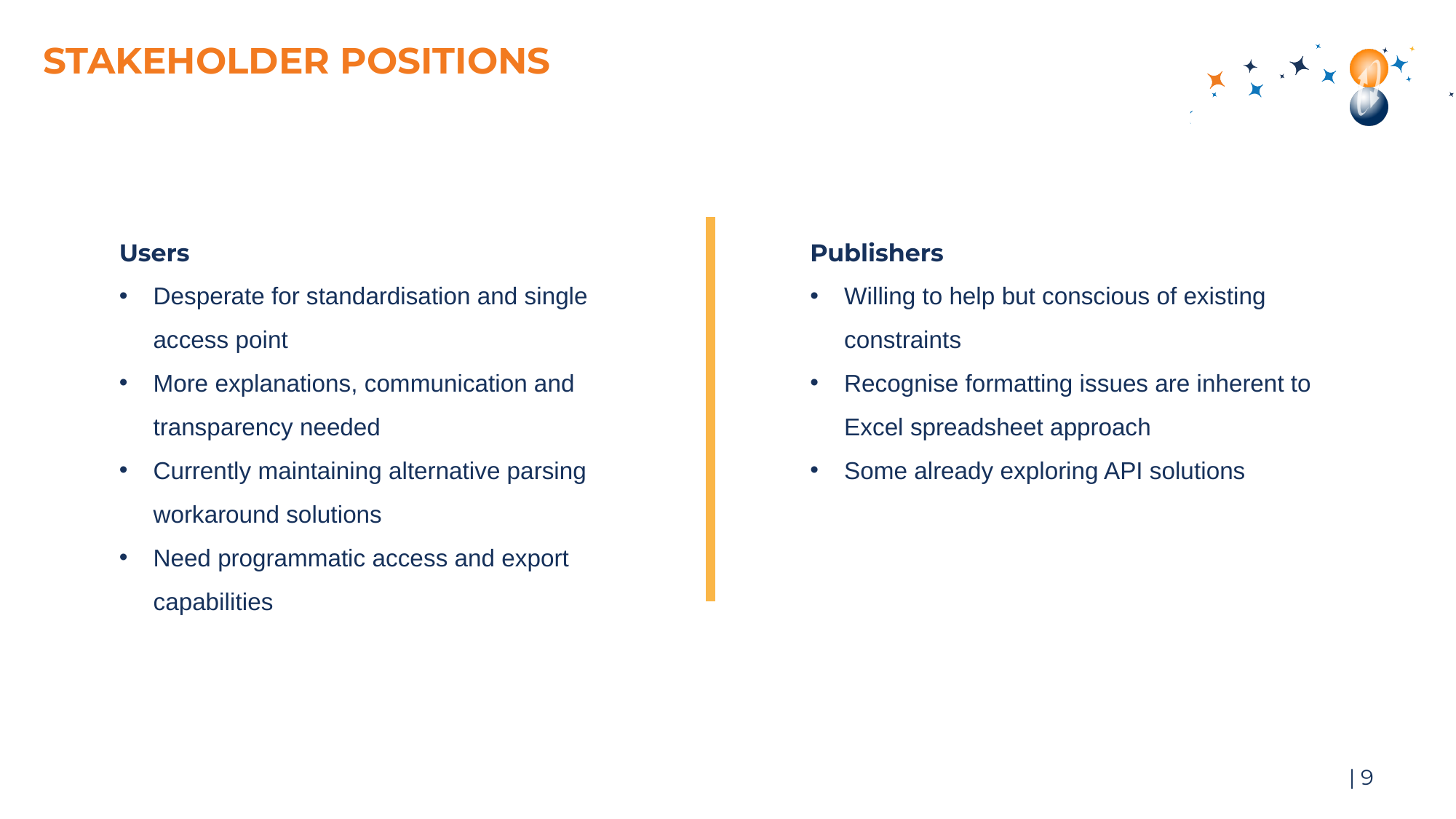

# STAKEHOLDER POSITIONS
Users
Desperate for standardisation and single access point
More explanations, communication and transparency needed
Currently maintaining alternative parsing workaround solutions
Need programmatic access and export capabilities

Publishers
Willing to help but conscious of existing constraints
Recognise formatting issues are inherent to Excel spreadsheet approach
Some already exploring API solutions